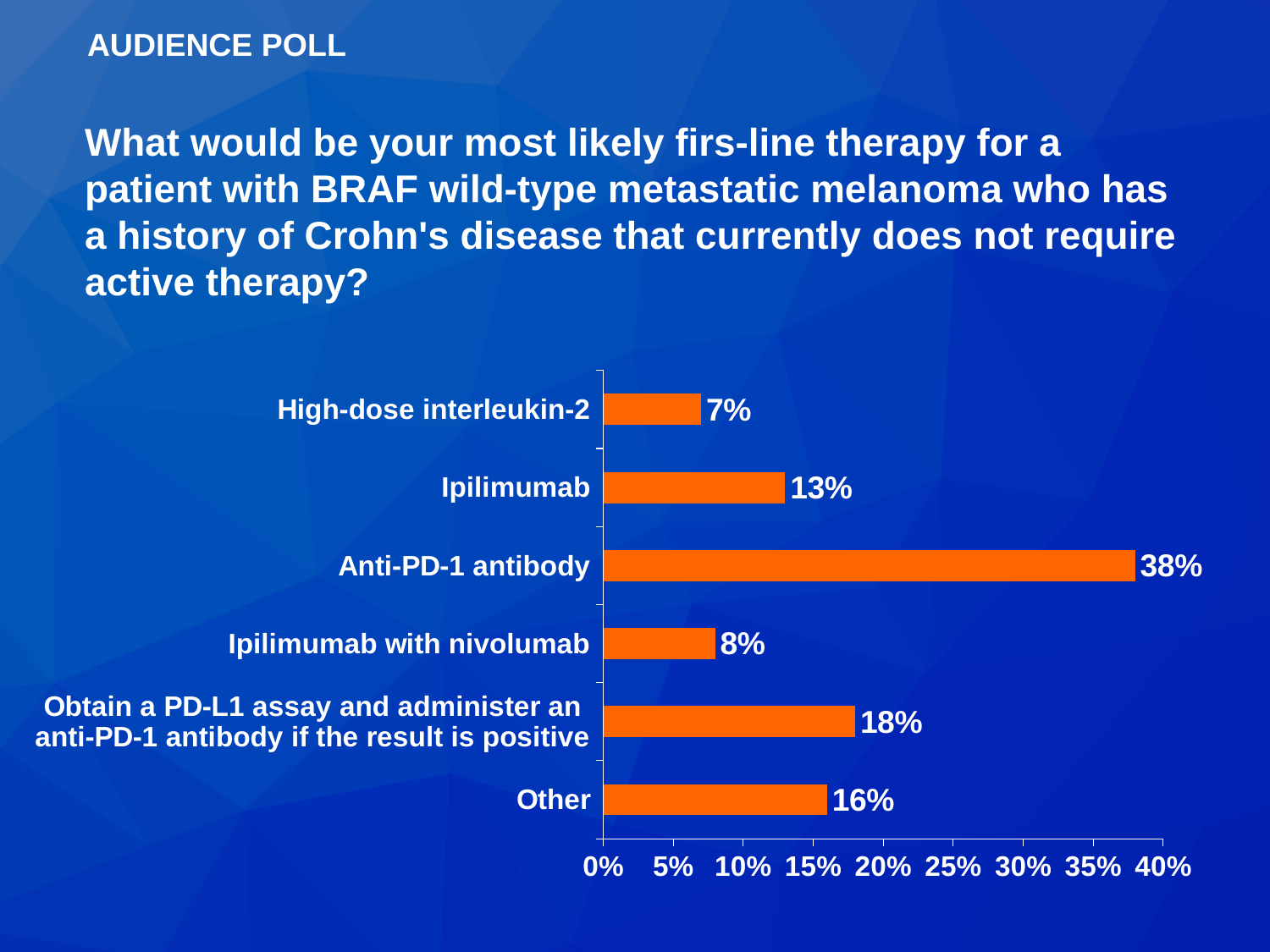

AUDIENCE POLL
What would be your most likely firs-line therapy for a patient with BRAF wild-type metastatic melanoma who has a history of Crohn's disease that currently does not require active therapy?

### Chart

| Category | Series 1 |
|---|---|
| Other | 0.16 |
| Obtain a PD-L1 assay and administer an anti-PD-1 antibody if the result is positive | 0.18 |
| Ipilimumab with nivolumab | 0.08 |
| Anti-PD-1 antibody | 0.38 |
| Ipilimumab | 0.13 |
| High-dose interleukin-2 | 0.07 |